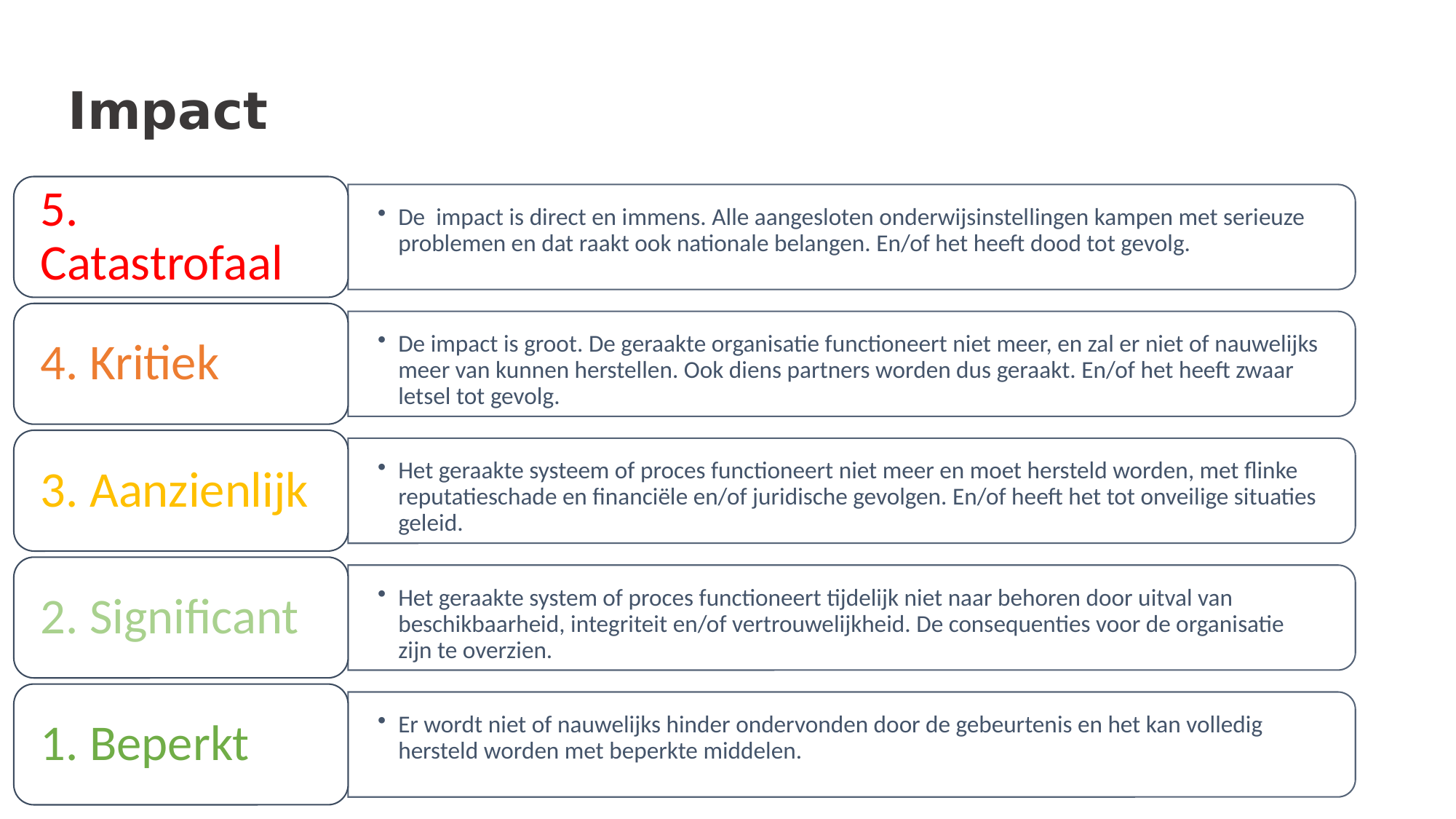

# Impact
De  impact is direct en immens. Alle aangesloten onderwijsinstellingen kampen met serieuze problemen en dat raakt ook nationale belangen. En/of het heeft dood tot gevolg.
5. Catastrofaal
De impact is groot. De geraakte organisatie functioneert niet meer, en zal er niet of nauwelijks meer van kunnen herstellen. Ook diens partners worden dus geraakt. En/of het heeft zwaar letsel tot gevolg.
4. Kritiek
Het geraakte systeem of proces functioneert niet meer en moet hersteld worden, met flinke reputatieschade en financiële en/of juridische gevolgen. En/of heeft het tot onveilige situaties geleid.
3. Aanzienlijk
Het geraakte system of proces functioneert tijdelijk niet naar behoren door uitval van beschikbaarheid, integriteit en/of vertrouwelijkheid. De consequenties voor de organisatie zijn te overzien.
2. Significant
Er wordt niet of nauwelijks hinder ondervonden door de gebeurtenis en het kan volledig hersteld worden met beperkte middelen.
1. Beperkt